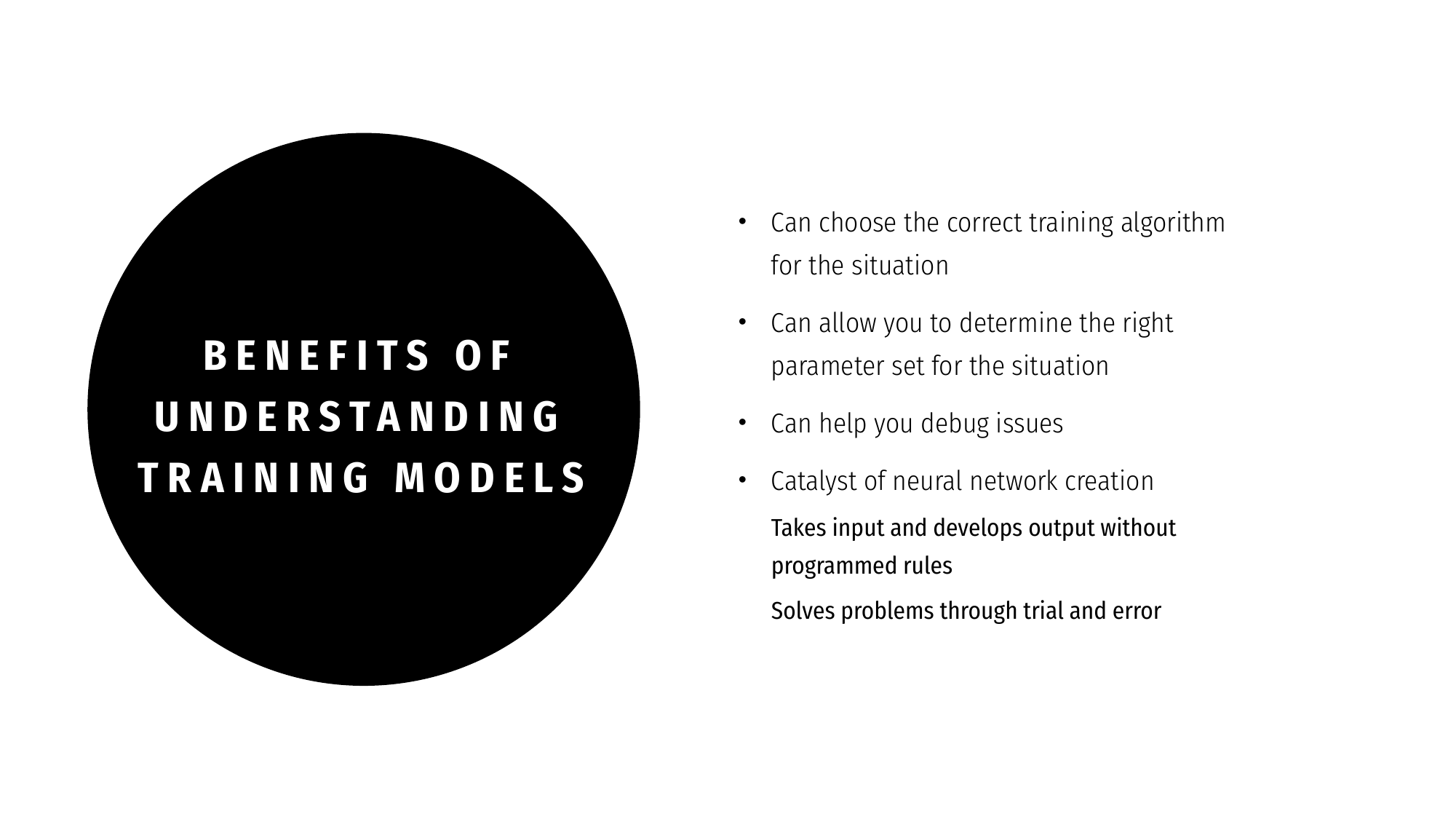

Can choose the correct training algorithm for the situation
Can allow you to determine the right parameter set for the situation
Can help you debug issues
Catalyst of neural network creation
Takes input and develops output without programmed rules
Solves problems through trial and error

# Benefits of understanding training models